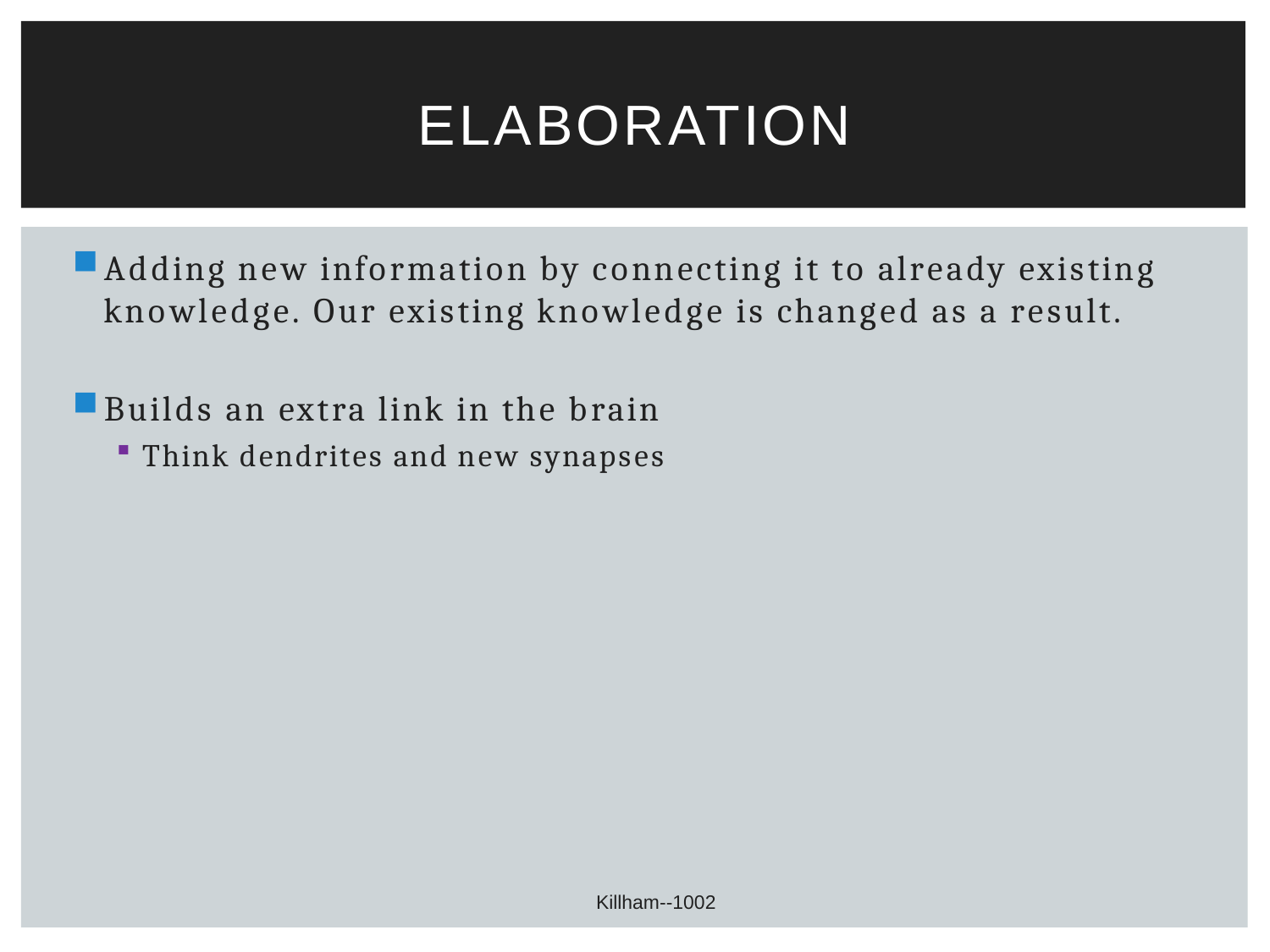

# Elaboration
Adding new information by connecting it to already existing knowledge. Our existing knowledge is changed as a result.

Builds an extra link in the brain
Think dendrites and new synapses

Killham--1002